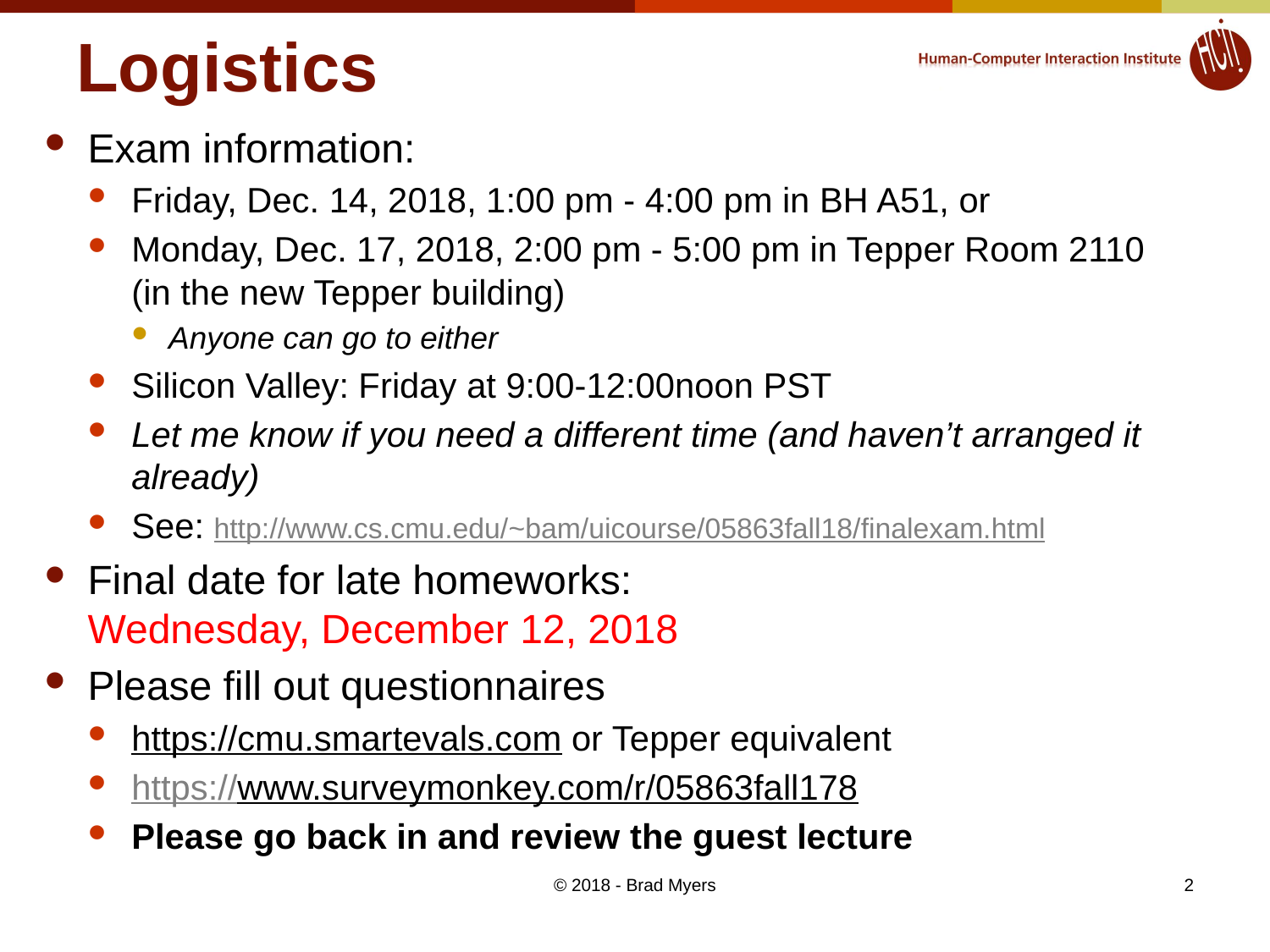

# Logistics
Exam information:
Friday, Dec. 14, 2018, 1:00 pm - 4:00 pm in BH A51, or
Monday, Dec. 17, 2018, 2:00 pm - 5:00 pm in Tepper Room 2110 (in the new Tepper building)
Anyone can go to either
Silicon Valley: Friday at 9:00-12:00noon PST
Let me know if you need a different time (and haven’t arranged it already)
See: http://www.cs.cmu.edu/~bam/uicourse/05863fall18/finalexam.html
Final date for late homeworks:
Wednesday, December 12, 2018
Please fill out questionnaires
https://cmu.smartevals.com or Tepper equivalent
https://www.surveymonkey.com/r/05863fall178
Please go back in and review the guest lecture
© 2018 - Brad Myers
2